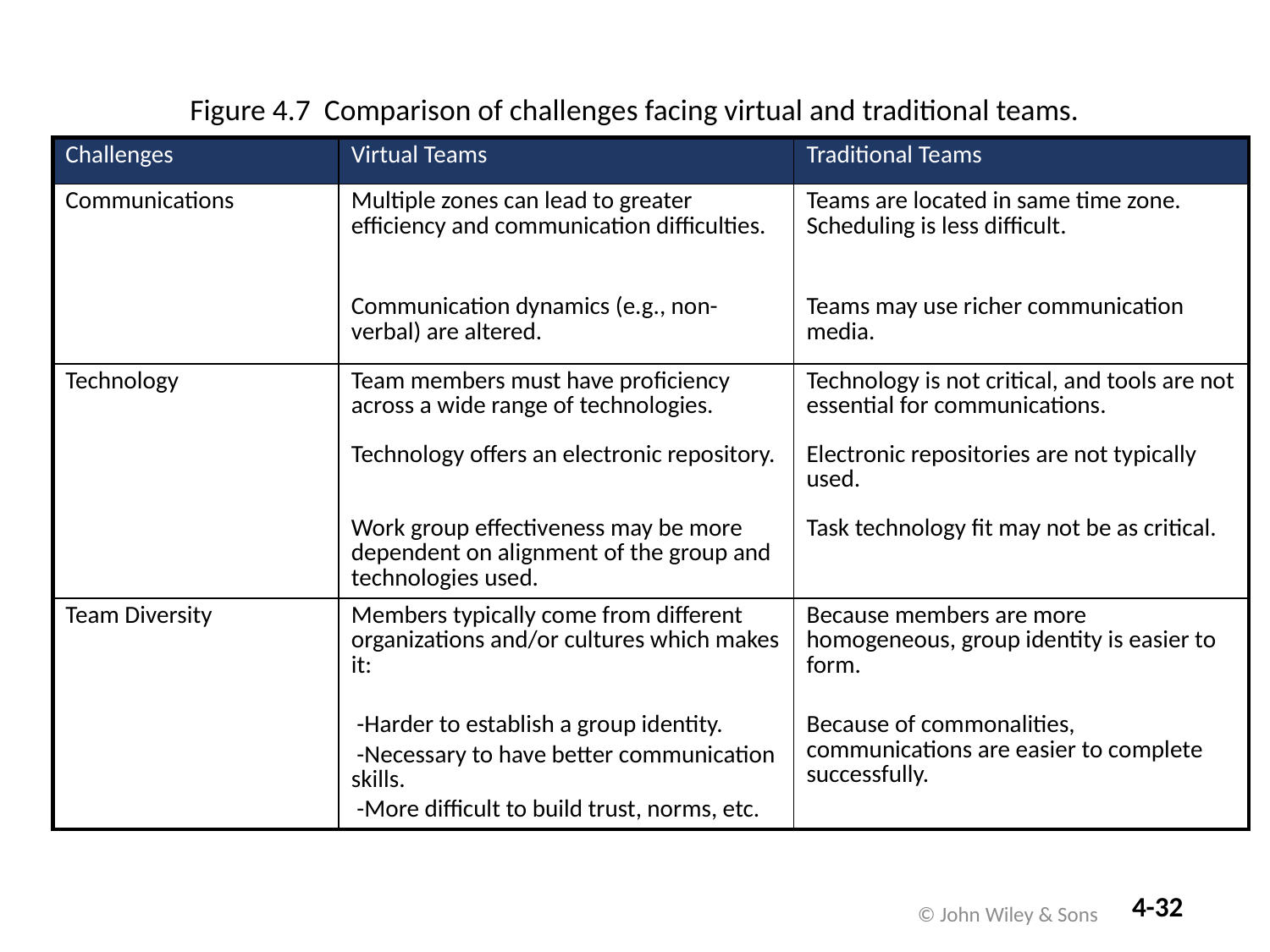

Figure 4.7  Comparison of challenges facing virtual and traditional teams.
| Challenges | Virtual Teams | Traditional Teams |
| --- | --- | --- |
| Communications | Multiple zones can lead to greater efficiency and communication difficulties. | Teams are located in same time zone. Scheduling is less difficult. |
|  | Communication dynamics (e.g., non-verbal) are altered. | Teams may use richer communication media. |
| Technology | Team members must have proficiency across a wide range of technologies. | Technology is not critical, and tools are not essential for communications. |
|  | Technology offers an electronic repository. | Electronic repositories are not typically used. |
|  | Work group effectiveness may be more dependent on alignment of the group and technologies used. | Task technology fit may not be as critical. |
| Team Diversity | Members typically come from different organizations and/or cultures which makes it: | Because members are more homogeneous, group identity is easier to form. |
|  | -Harder to establish a group identity. -Necessary to have better communication skills. -More difficult to build trust, norms, etc. | Because of commonalities, communications are easier to complete successfully. |
© John Wiley & Sons